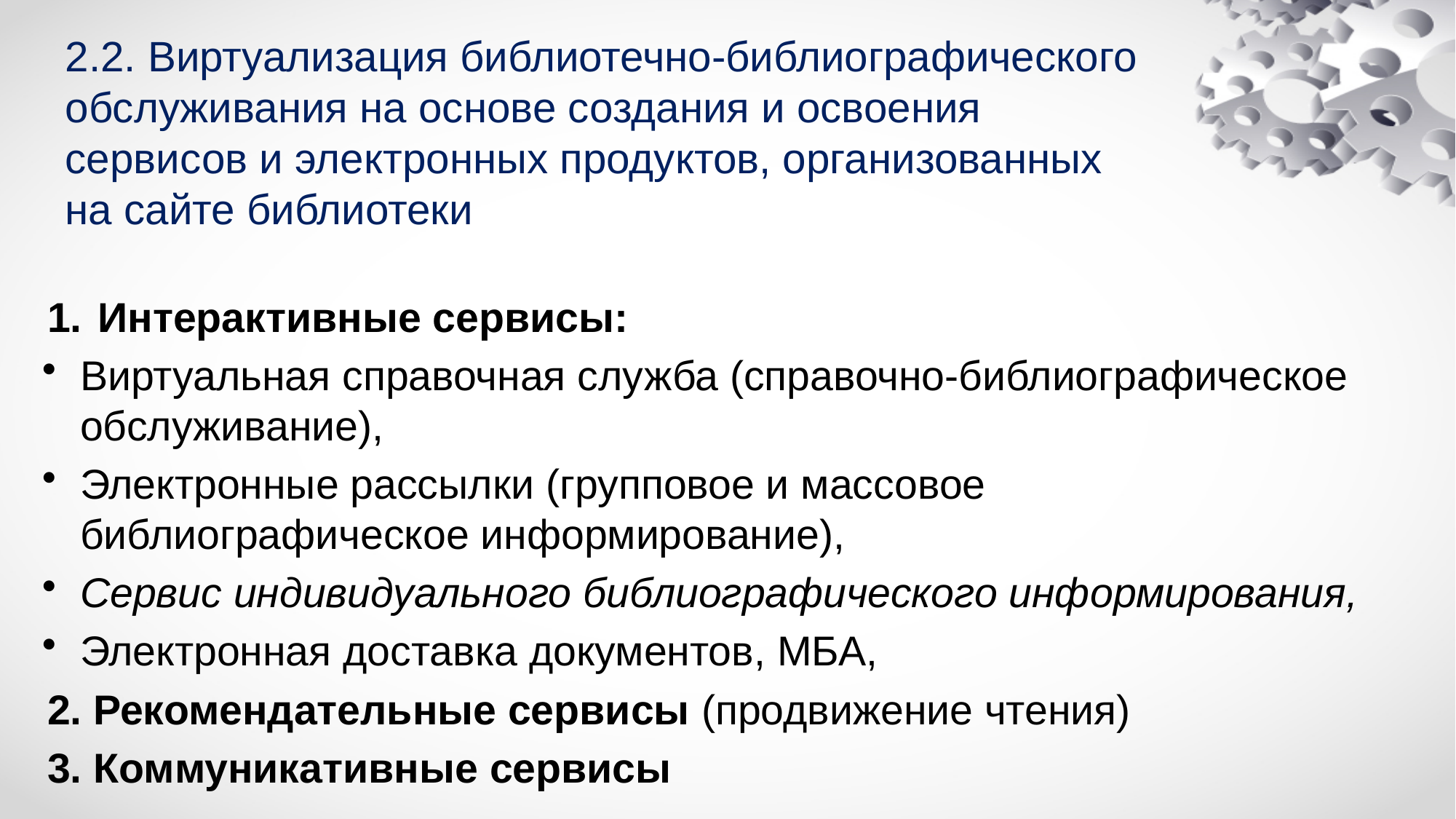

# 2.2. Виртуализация библиотечно-библиографического обслуживания на основе создания и освоения сервисов и электронных продуктов, организованных на сайте библиотеки
Интерактивные сервисы:
Виртуальная справочная служба (справочно-библиографическое обслуживание),
Электронные рассылки (групповое и массовое библиографическое информирование),
Сервис индивидуального библиографического информирования,
Электронная доставка документов, МБА,
2. Рекомендательные сервисы (продвижение чтения)
3. Коммуникативные сервисы